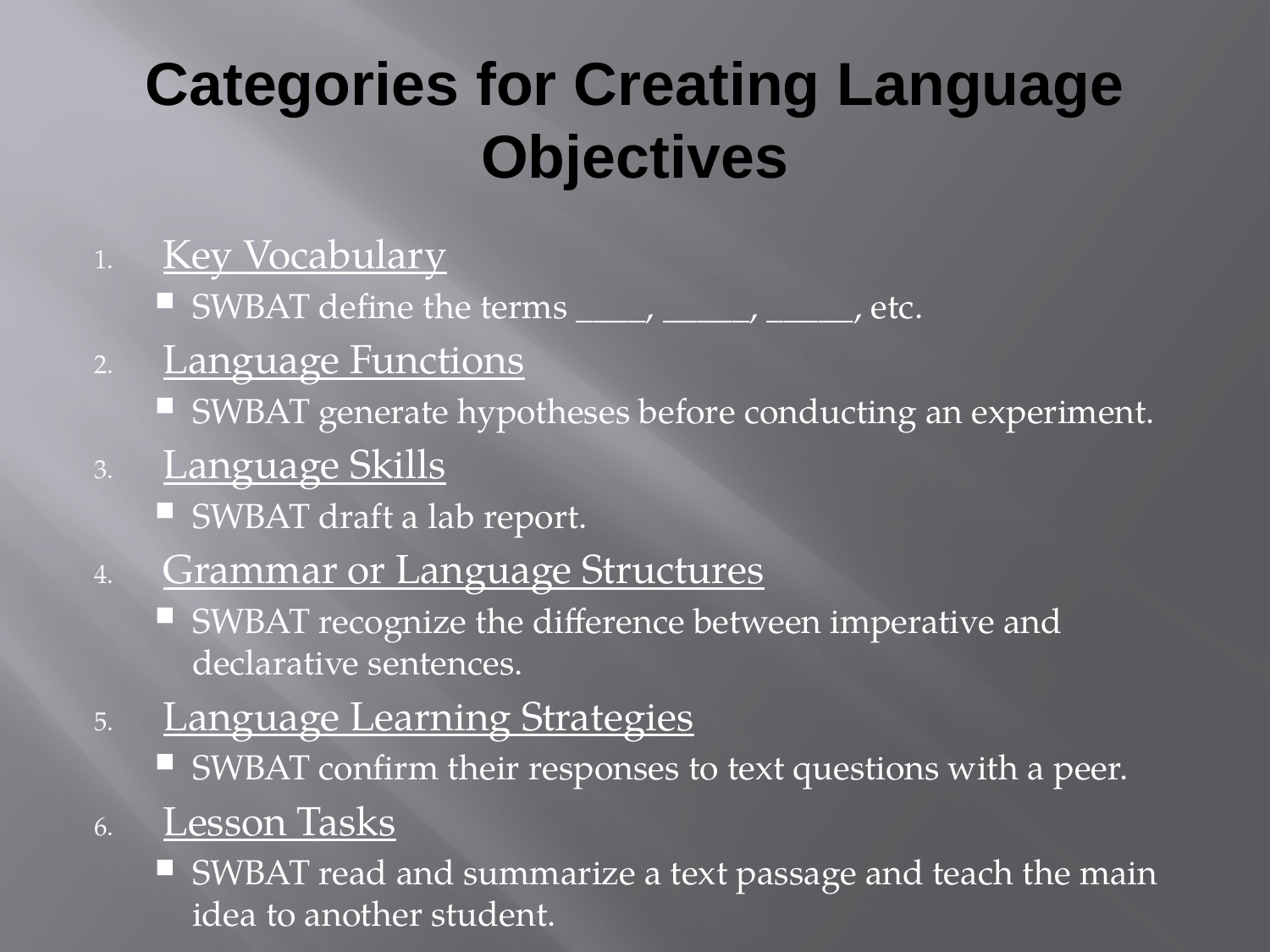

# Categories for Creating Language Objectives
Key Vocabulary
SWBAT define the terms ____, _____, _____, etc.
Language Functions
SWBAT generate hypotheses before conducting an experiment.
Language Skills
SWBAT draft a lab report.
Grammar or Language Structures
SWBAT recognize the difference between imperative and declarative sentences.
Language Learning Strategies
SWBAT confirm their responses to text questions with a peer.
Lesson Tasks
SWBAT read and summarize a text passage and teach the main idea to another student.